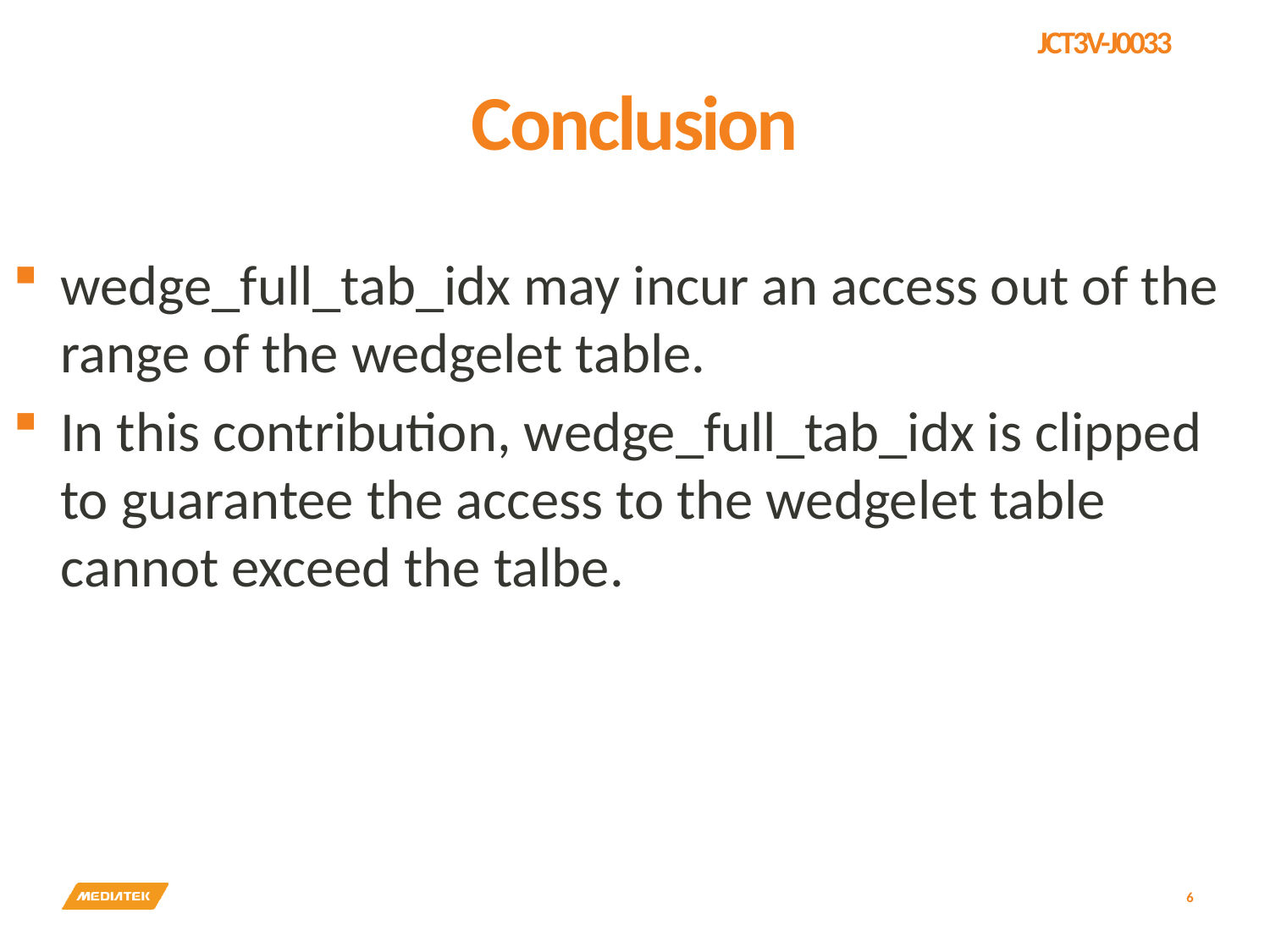

# Conclusion
wedge_full_tab_idx may incur an access out of the range of the wedgelet table.
In this contribution, wedge_full_tab_idx is clipped to guarantee the access to the wedgelet table cannot exceed the talbe.
6